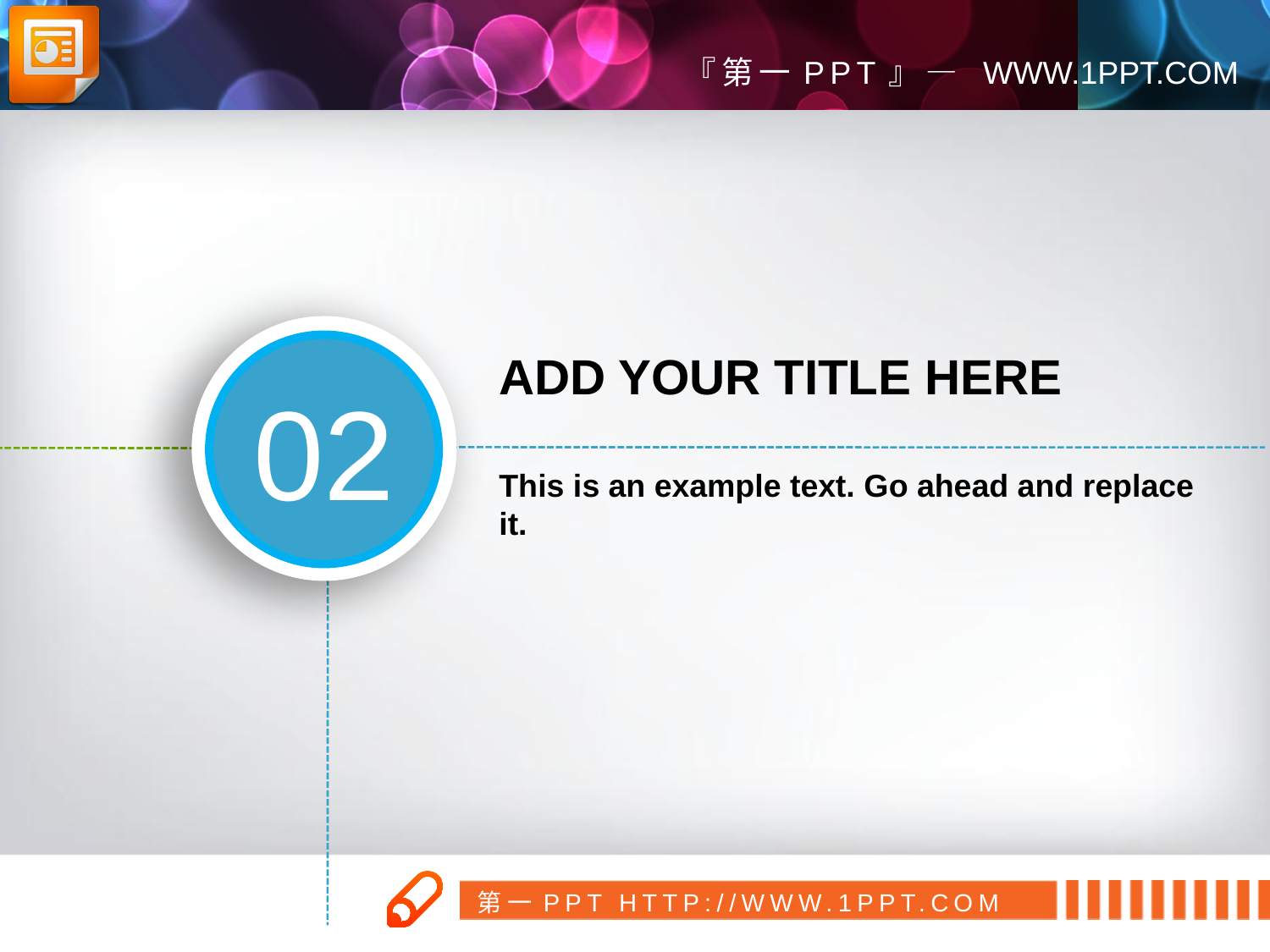

ADD YOUR TITLE HERE
02
This is an example text. Go ahead and replace it.